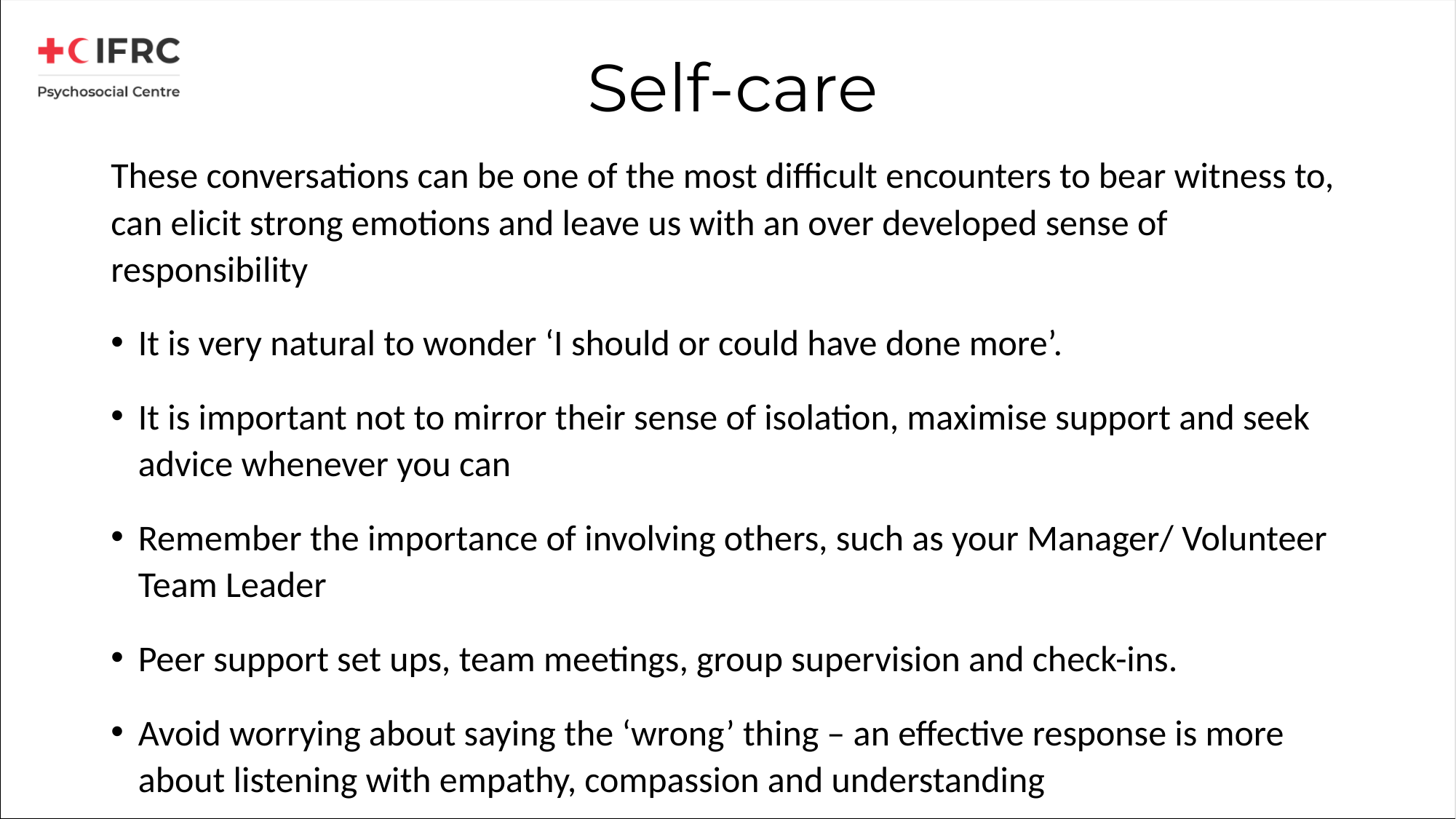

# Self-care
These conversations can be one of the most difficult encounters to bear witness to, can elicit strong emotions and leave us with an over developed sense of responsibility
It is very natural to wonder ‘I should or could have done more’.
It is important not to mirror their sense of isolation, maximise support and seek advice whenever you can
Remember the importance of involving others, such as your Manager/ Volunteer Team Leader
Peer support set ups, team meetings, group supervision and check-ins.
Avoid worrying about saying the ‘wrong’ thing – an effective response is more about listening with empathy, compassion and understanding